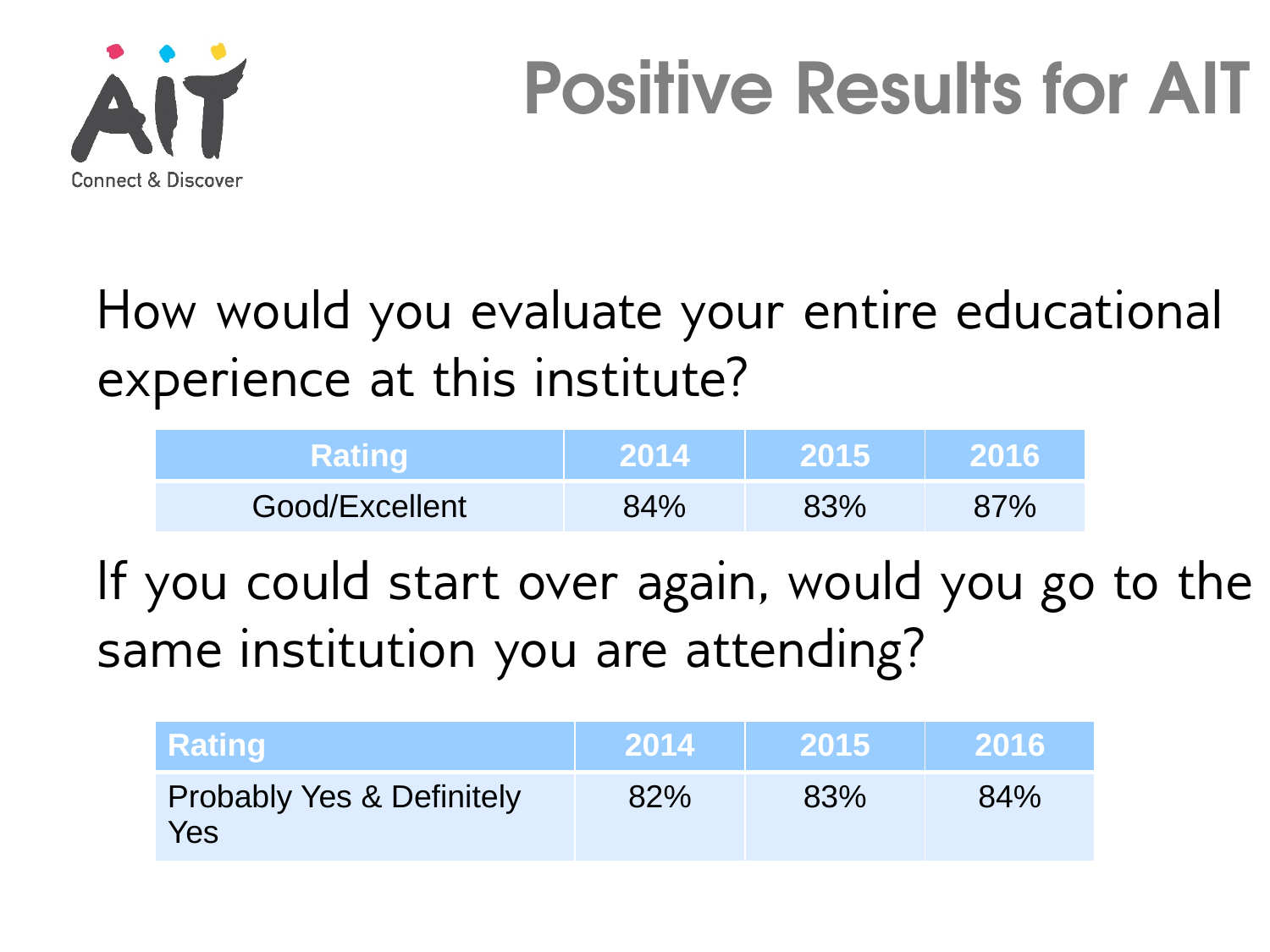

Positive Results for AIT
How would you evaluate your entire educational experience at this institute?

If you could start over again, would you go to the same institution you are attending?

| Rating | 2014 | 2015 | 2016 |
| --- | --- | --- | --- |
| Good/Excellent | 84% | 83% | 87% |
| Rating | 2014 | 2015 | 2016 |
| --- | --- | --- | --- |
| Probably Yes & Definitely Yes | 82% | 83% | 84% |